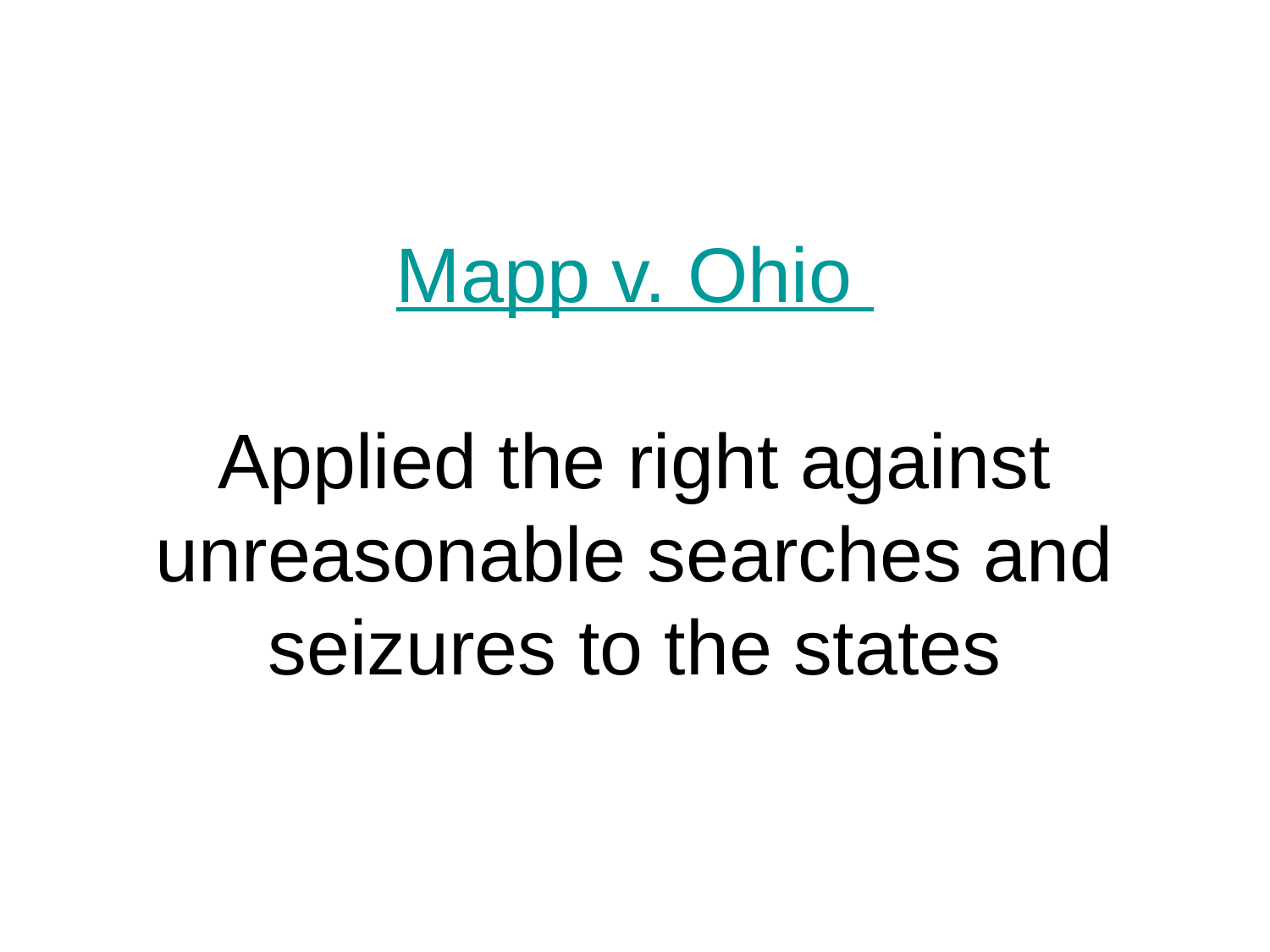

# Mapp v. Ohio Applied the right against unreasonable searches and seizures to the states